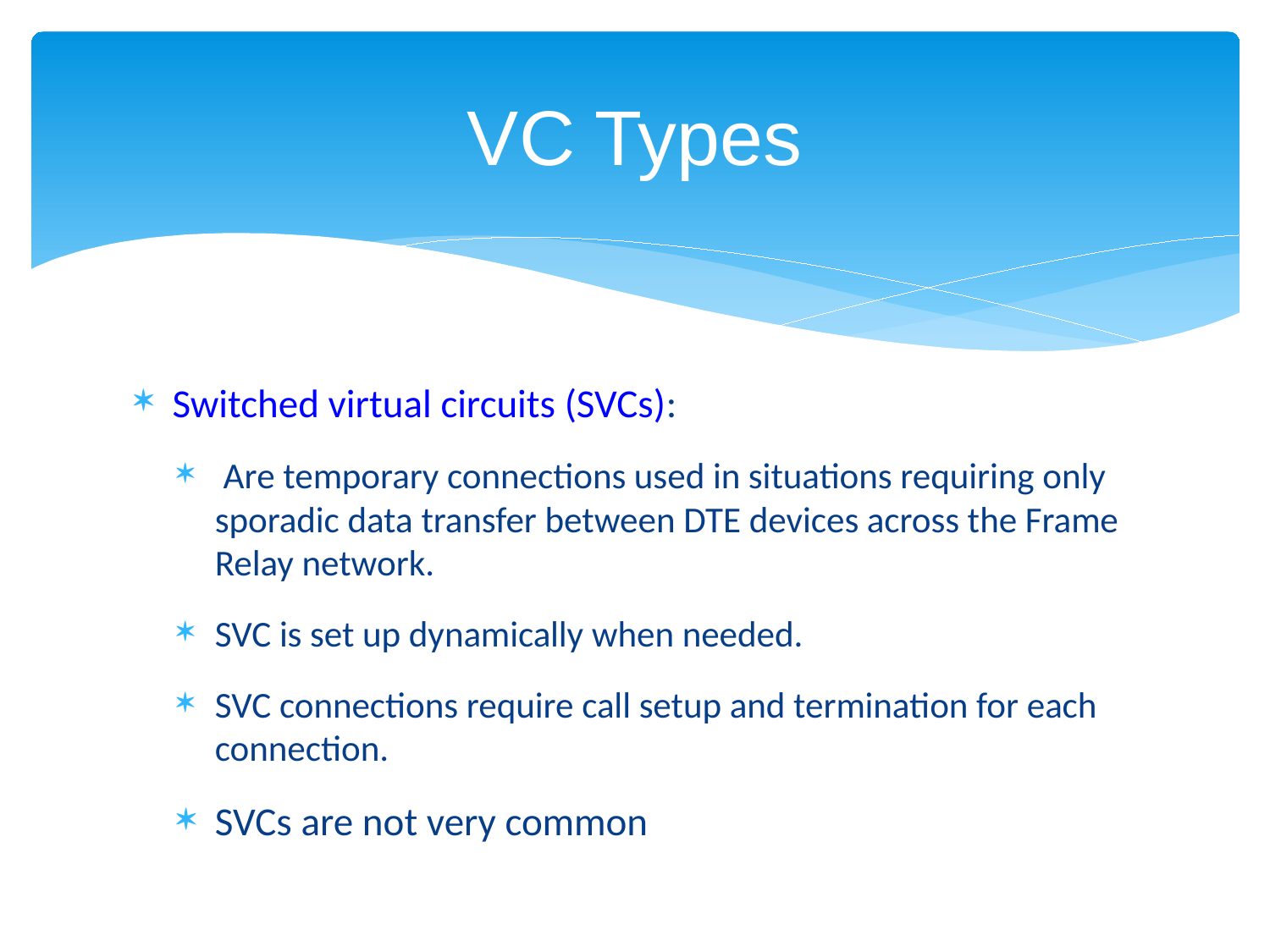

# VC Types
Switched virtual circuits (SVCs):
 Are temporary connections used in situations requiring only  sporadic data transfer between DTE devices across the Frame Relay network.
SVC is set up dynamically when needed.
SVC connections require call setup and termination for each connection.
SVCs are not very common